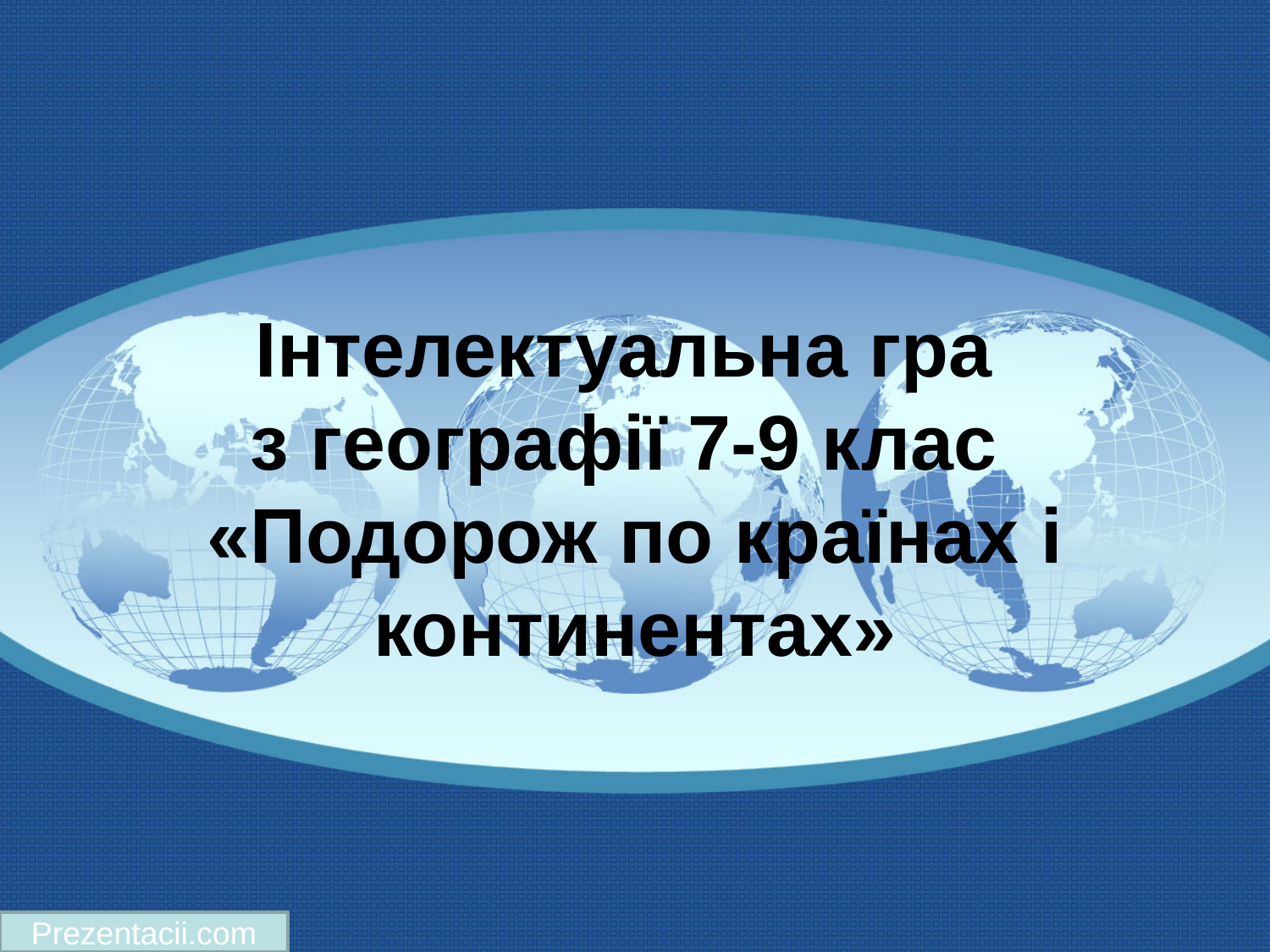

Інтелектуальна гра
з географії 7-9 клас
«Подорож по країнах і континентах»
Prezentacii.com